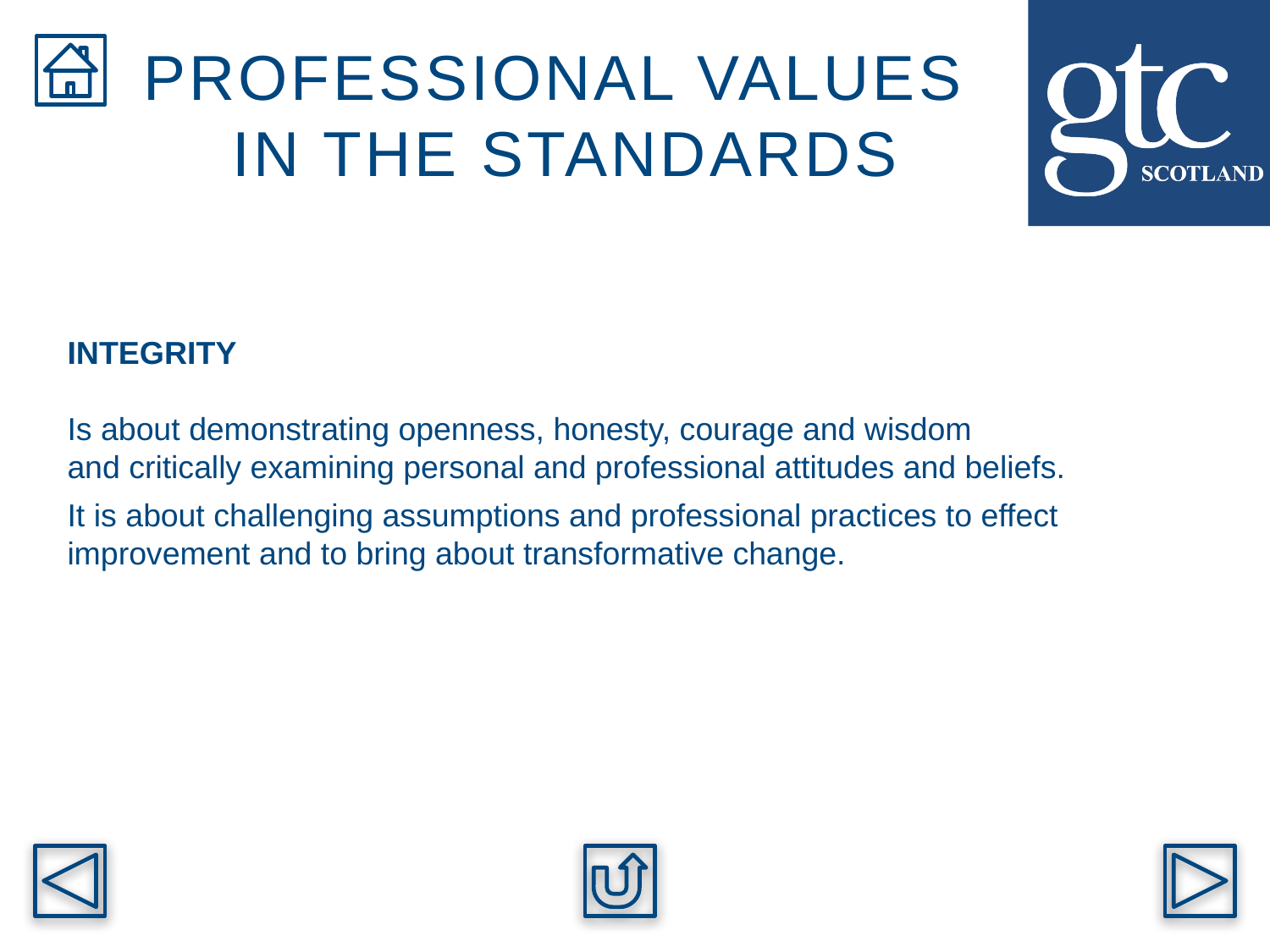

PROFESSIONAL VALUES
IN THE STANDARDS

INTEGRITY

Is about demonstrating openness, honesty, courage and wisdom
and critically examining personal and professional attitudes and beliefs.
It is about challenging assumptions and professional practices to effect
improvement and to bring about transformative change.